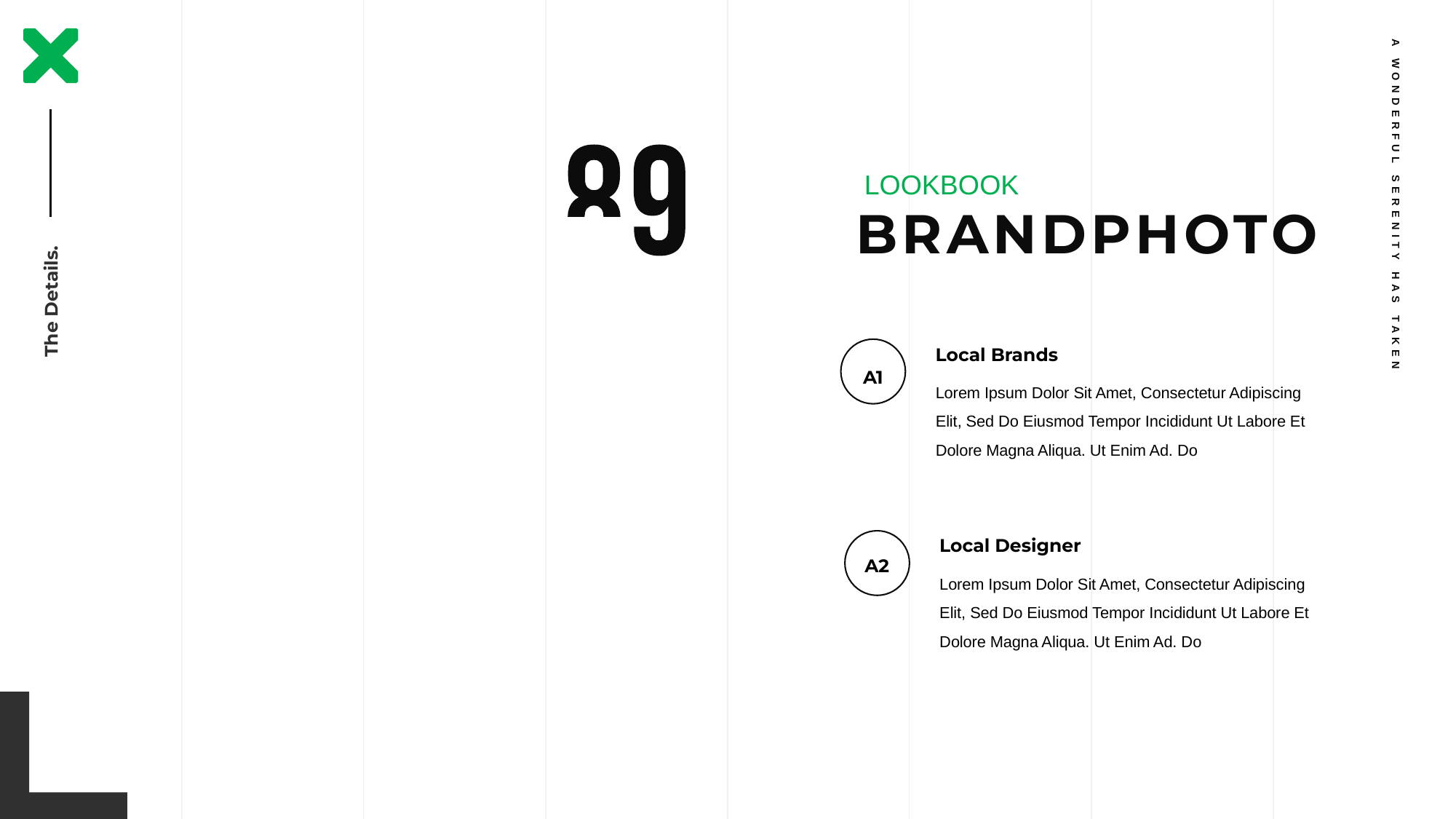

LOOKBOOK
BRANDPHOTO
A WONDERFUL SERENITY HAS TAKEN
The Details.
Local Brands

A1
Lorem Ipsum Dolor Sit Amet, Consectetur Adipiscing Elit, Sed Do Eiusmod Tempor Incididunt Ut Labore Et Dolore Magna Aliqua. Ut Enim Ad. Do
Local Designer

A2
Lorem Ipsum Dolor Sit Amet, Consectetur Adipiscing Elit, Sed Do Eiusmod Tempor Incididunt Ut Labore Et Dolore Magna Aliqua. Ut Enim Ad. Do